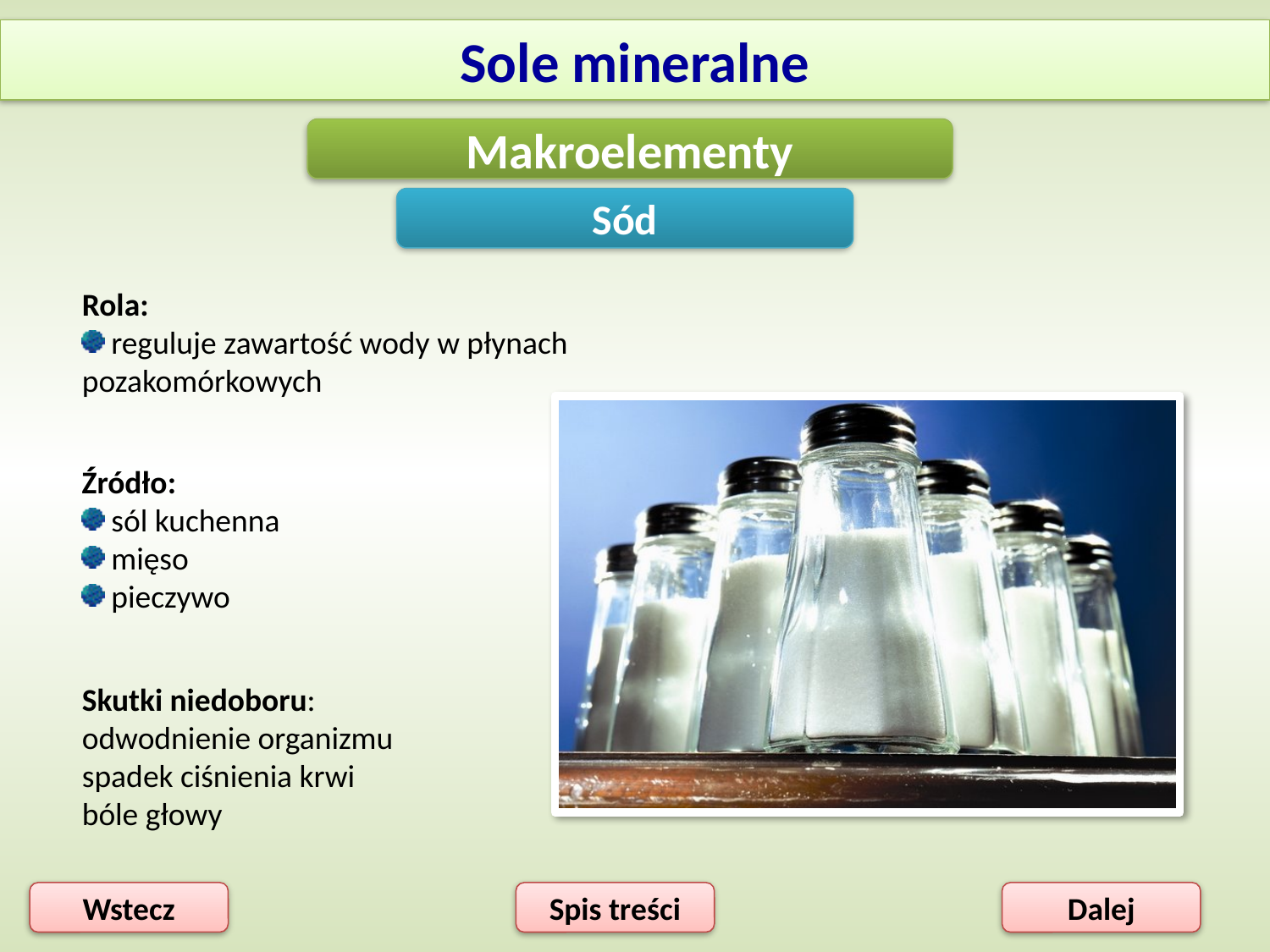

Sole mineralne
Makroelementy
Sód
Rola:
 reguluje zawartość wody w płynach pozakomórkowych

Źródło:
 sól kuchenna
 mięso
 pieczywo

Skutki niedoboru:
odwodnienie organizmu
spadek ciśnienia krwi
bóle głowy

Wstecz
Spis treści
Dalej